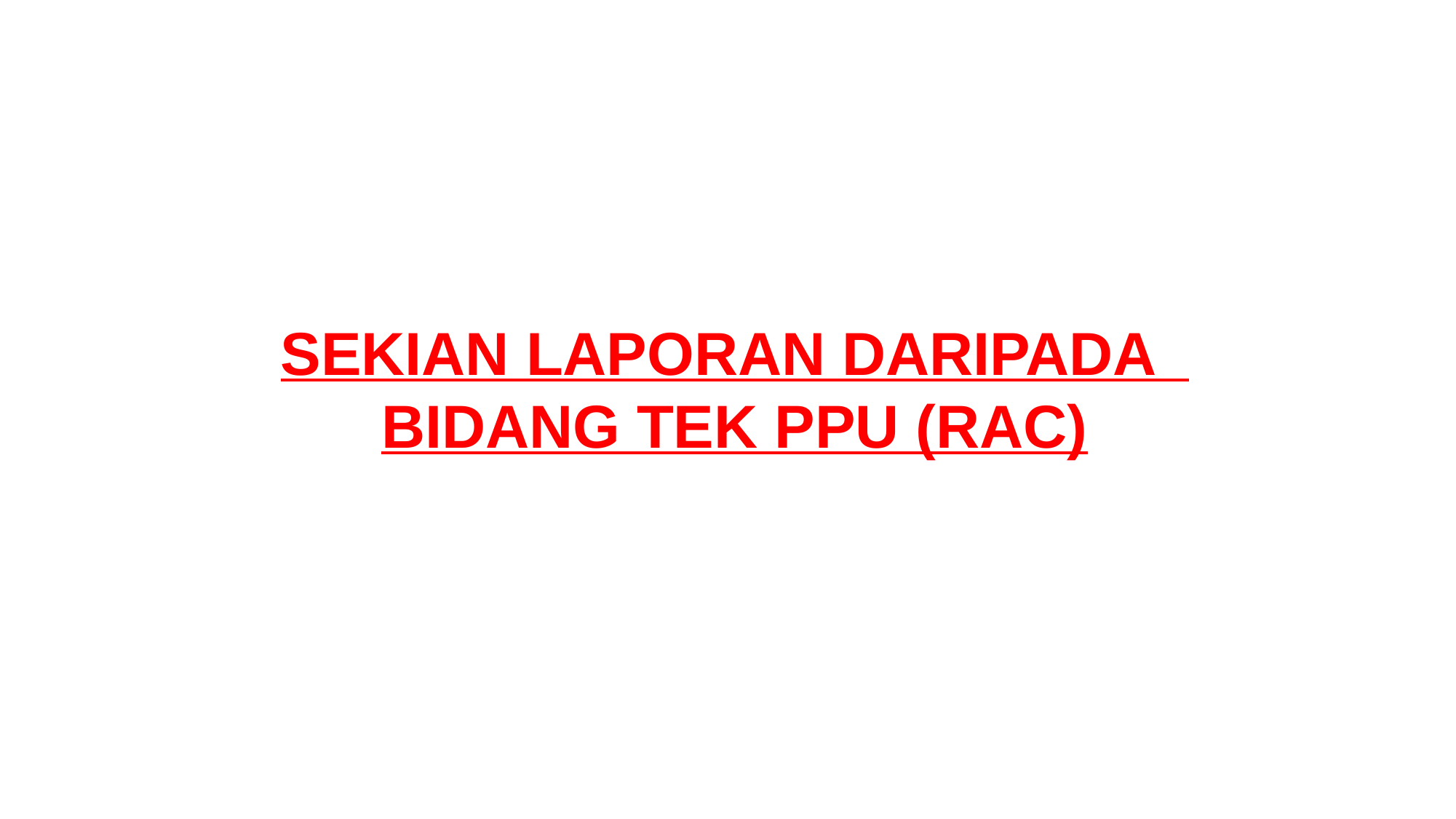

SEKIAN LAPORAN DARIPADA
BIDANG TEK PPU (RAC)